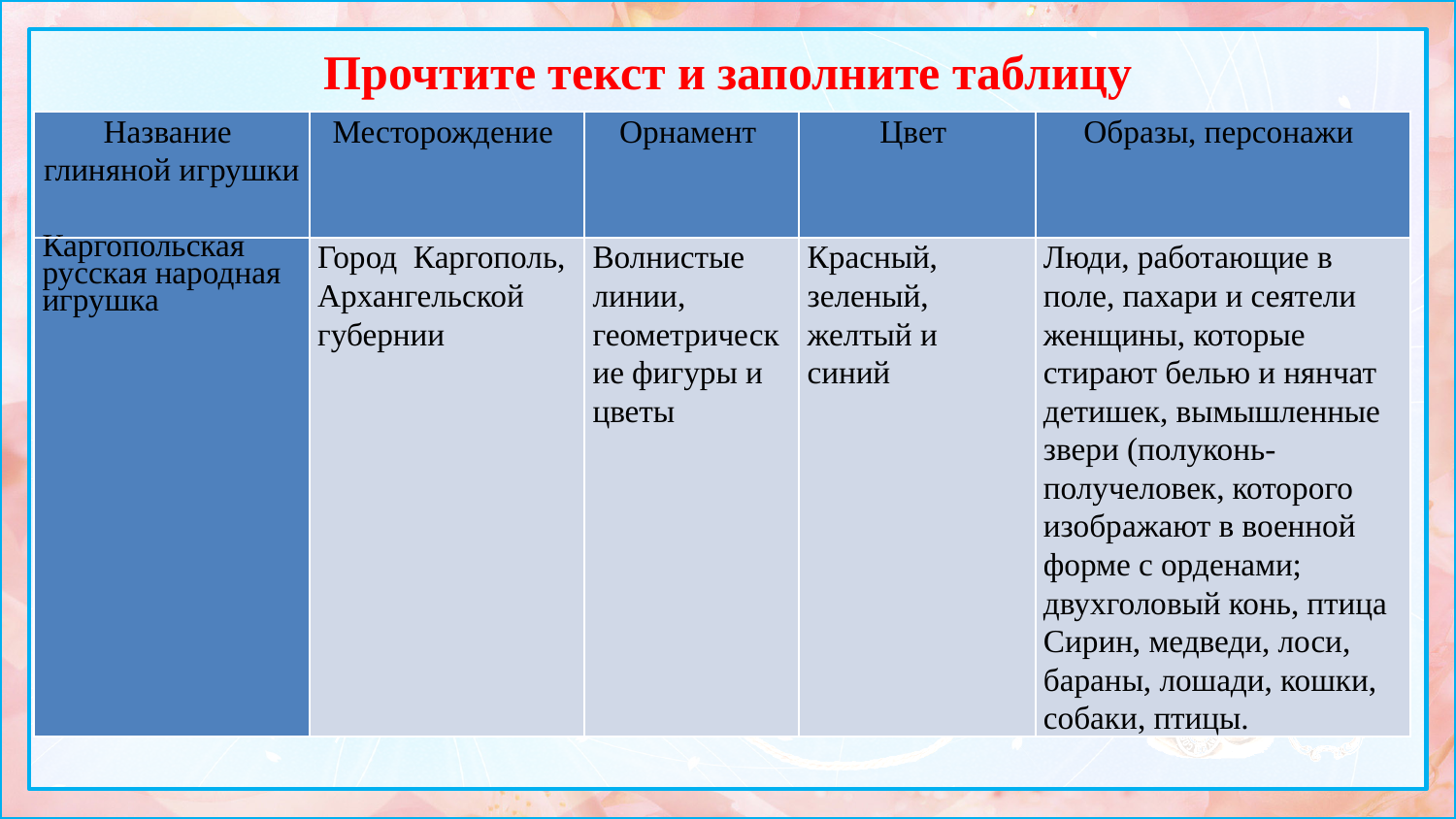

Прочтите текст и заполните таблицу
| Название глиняной игрушки | Месторождение | Орнамент | Цвет | Образы, персонажи |
| --- | --- | --- | --- | --- |
| Каргопольская русская народная игрушка | Город Каргополь, Архангельской губернии | Волнистые линии, геометрические фигуры и  цветы | Красный, зеленый, желтый и синий | Люди, работающие в поле, пахари и сеятели женщины, которые стирают белью и нянчат детишек, вымышленные звери (полуконь-получеловек, которого изображают в военной форме с орденами; двухголовый конь, птица Сирин, медведи, лоси, бараны, лошади, кошки, собаки, птицы. |